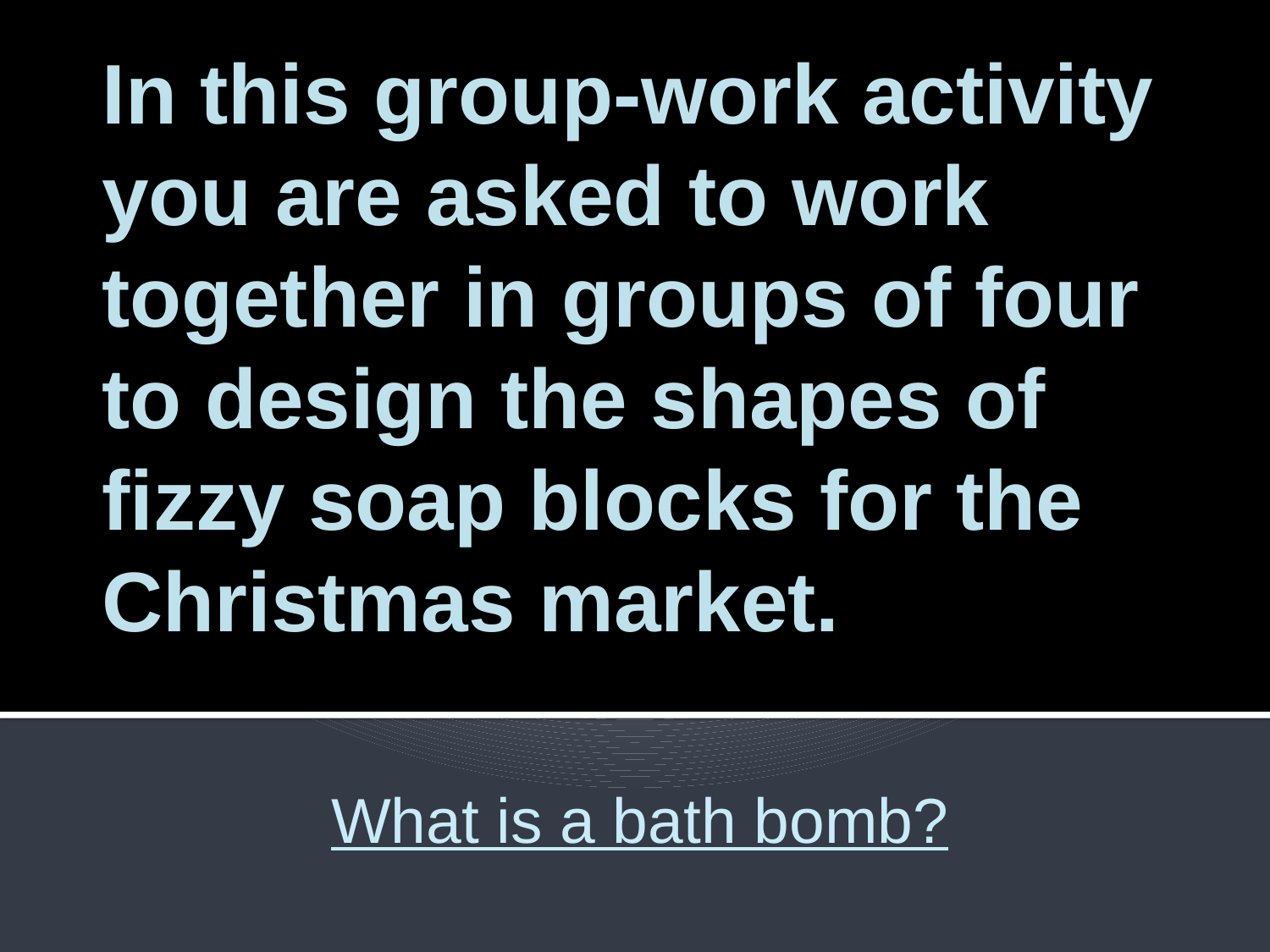

# In this group-work activity you are asked to work together in groups of four to design the shapes of fizzy soap blocks for the Christmas market.
What is a bath bomb?